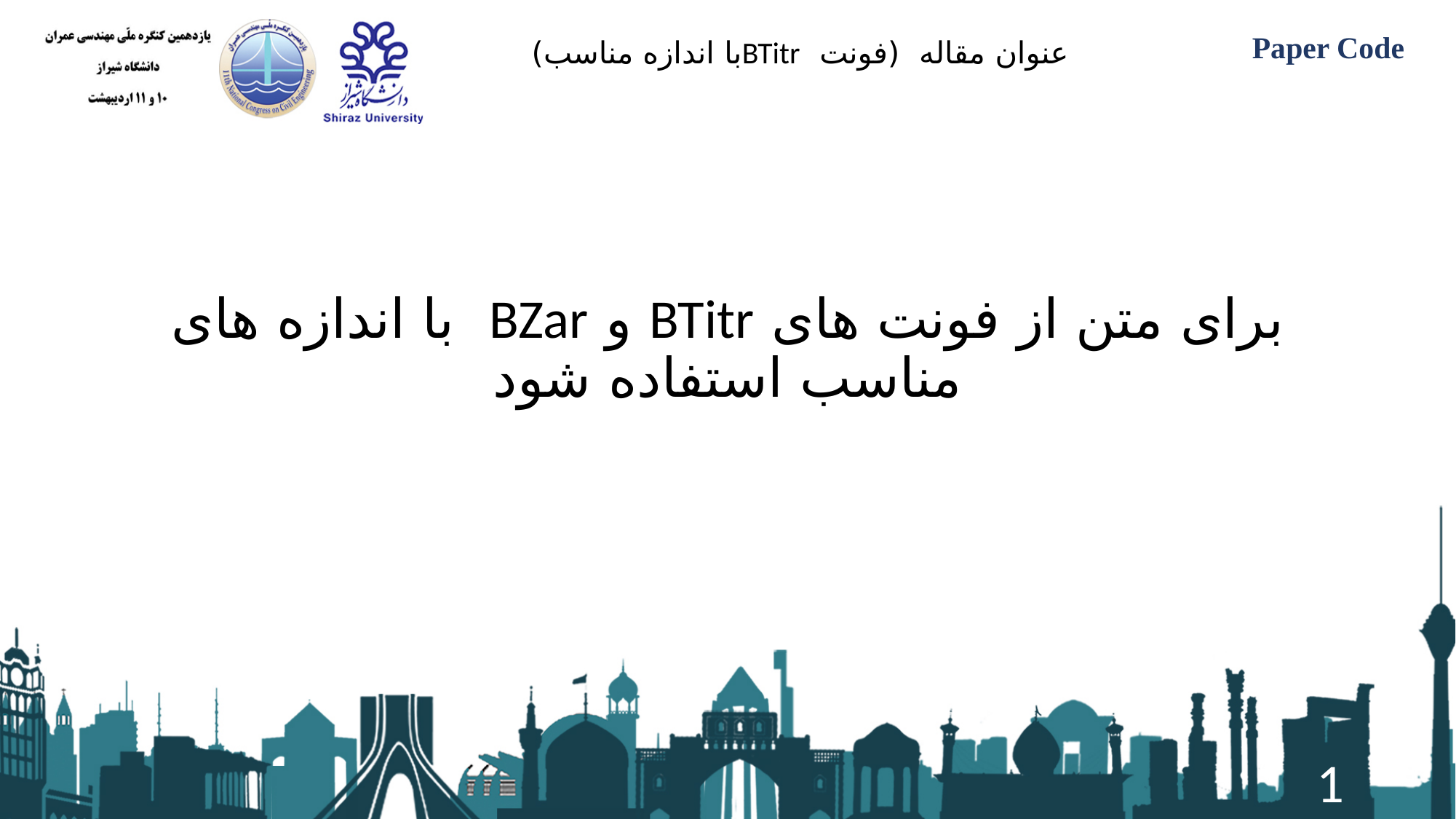

Paper Code
عنوان مقاله  (فونت  BTitrبا اندازه مناسب)
# برای متن از فونت های BTitr و BZar  با اندازه های مناسب استفاده شود
1